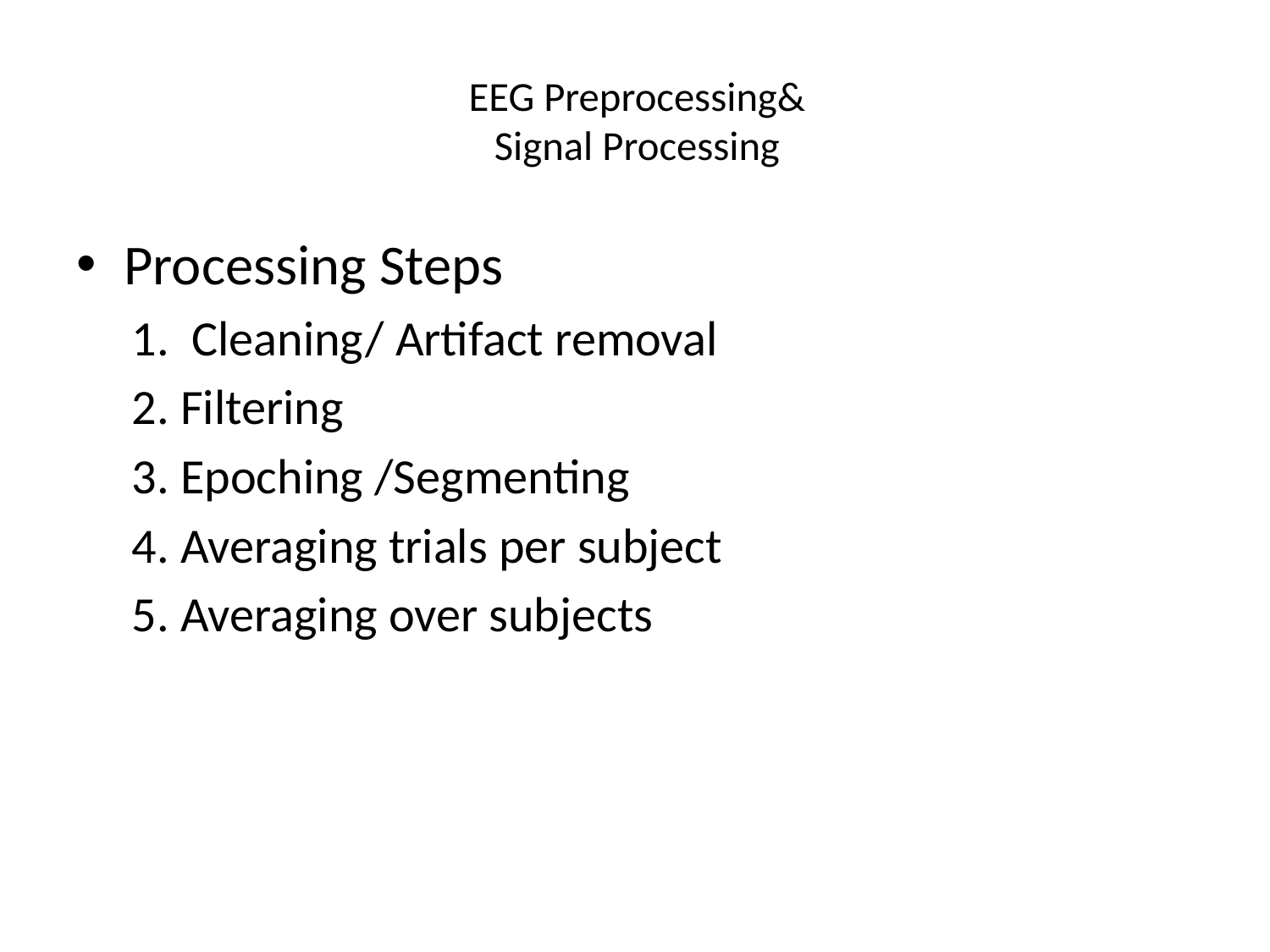

# EEG Preprocessing& Signal Processing
Processing Steps
1.  Cleaning/ Artifact removal
2. Filtering
3. Epoching /Segmenting
4. Averaging trials per subject
5. Averaging over subjects